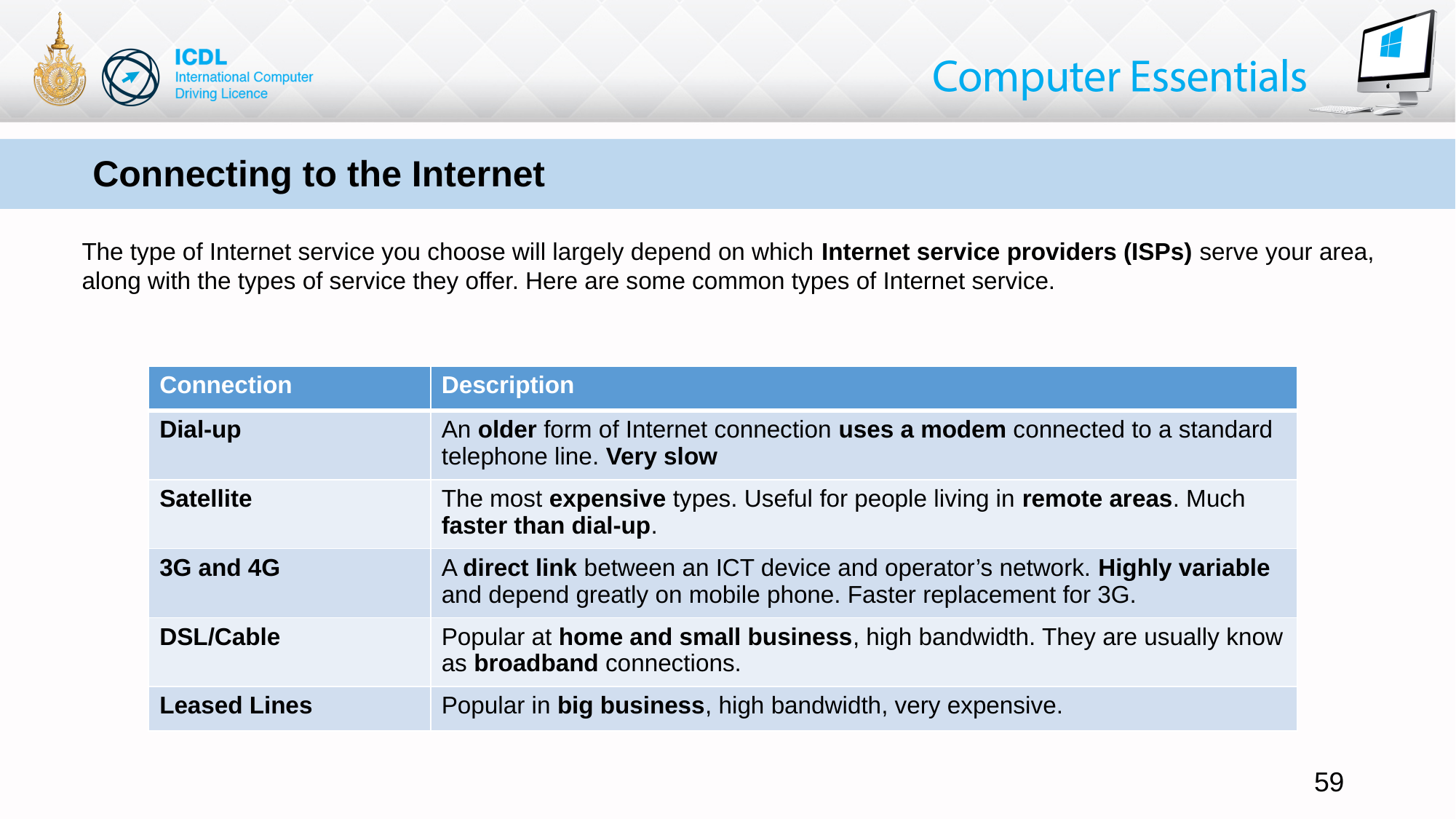

Connecting to the Internet
The type of Internet service you choose will largely depend on which Internet service providers (ISPs) serve your area, along with the types of service they offer. Here are some common types of Internet service.
| Connection | Description |
| --- | --- |
| Dial-up | An older form of Internet connection uses a modem connected to a standard telephone line. Very slow |
| Satellite | The most expensive types. Useful for people living in remote areas. Much faster than dial-up. |
| 3G and 4G | A direct link between an ICT device and operator’s network. Highly variable and depend greatly on mobile phone. Faster replacement for 3G. |
| DSL/Cable | Popular at home and small business, high bandwidth. They are usually know as broadband connections. |
| Leased Lines | Popular in big business, high bandwidth, very expensive. |
59